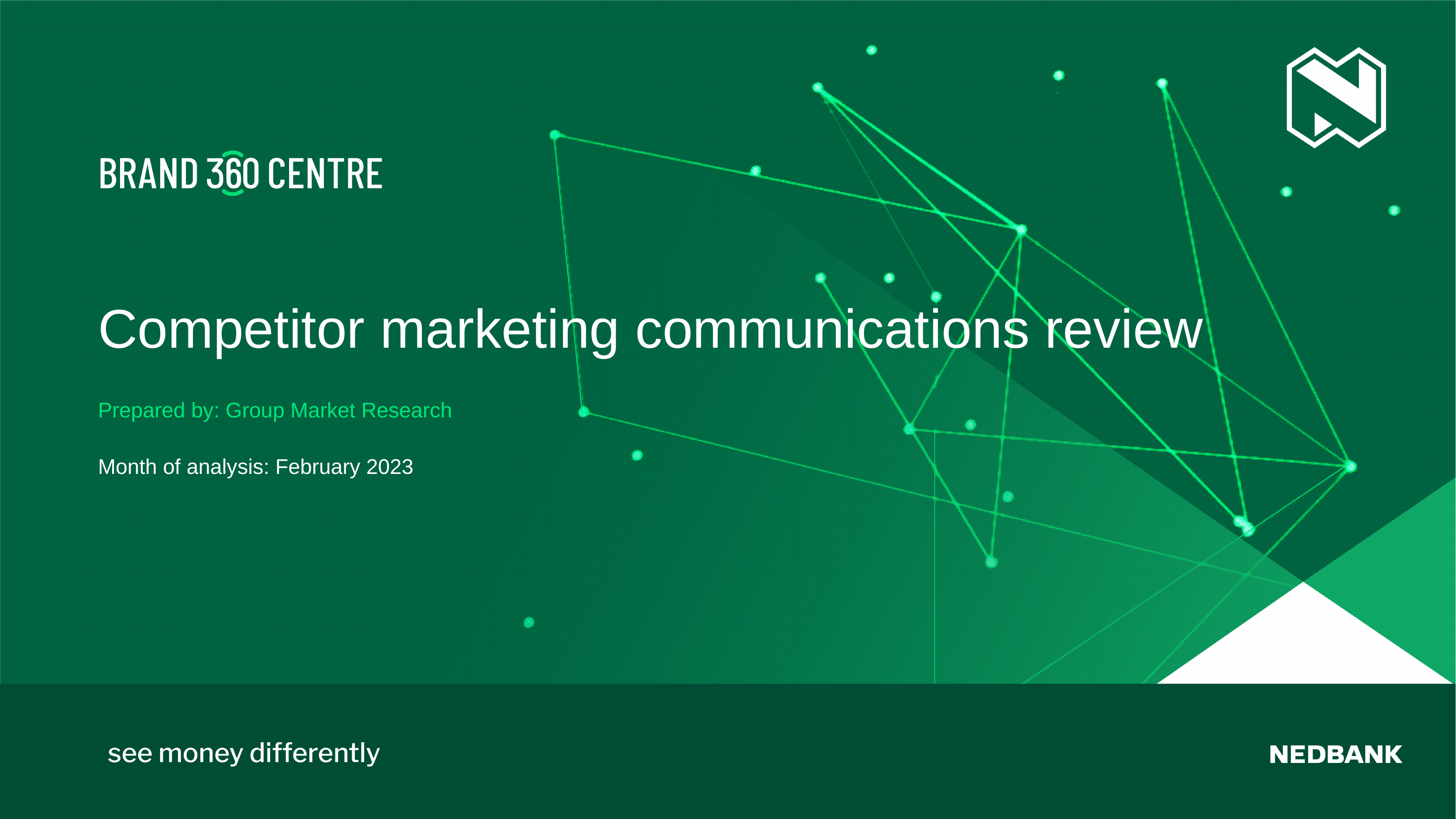

# Competitor marketing communications review
Prepared by: Group Market Research
Month of analysis: February 2023